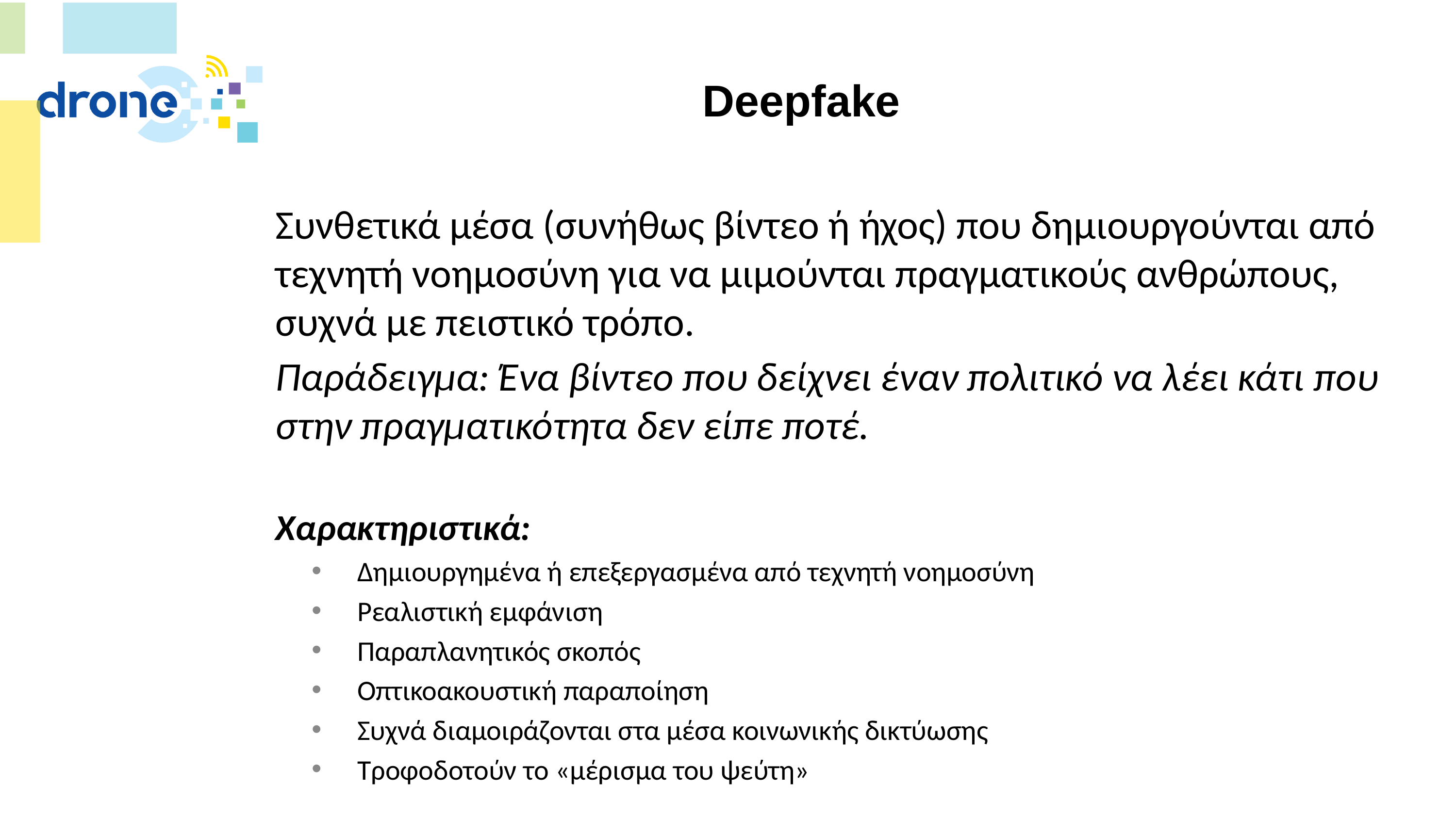

# Deepfake

Συνθετικά μέσα (συνήθως βίντεο ή ήχος) που δημιουργούνται από τεχνητή νοημοσύνη για να μιμούνται πραγματικούς ανθρώπους, συχνά με πειστικό τρόπο.
Παράδειγμα: Ένα βίντεο που δείχνει έναν πολιτικό να λέει κάτι που στην πραγματικότητα δεν είπε ποτέ.

Χαρακτηριστικά:
Δημιουργημένα ή επεξεργασμένα από τεχνητή νοημοσύνη
Ρεαλιστική εμφάνιση
Παραπλανητικός σκοπός
Οπτικοακουστική παραποίηση
Συχνά διαμοιράζονται στα μέσα κοινωνικής δικτύωσης
Τροφοδοτούν το «μέρισμα του ψεύτη»